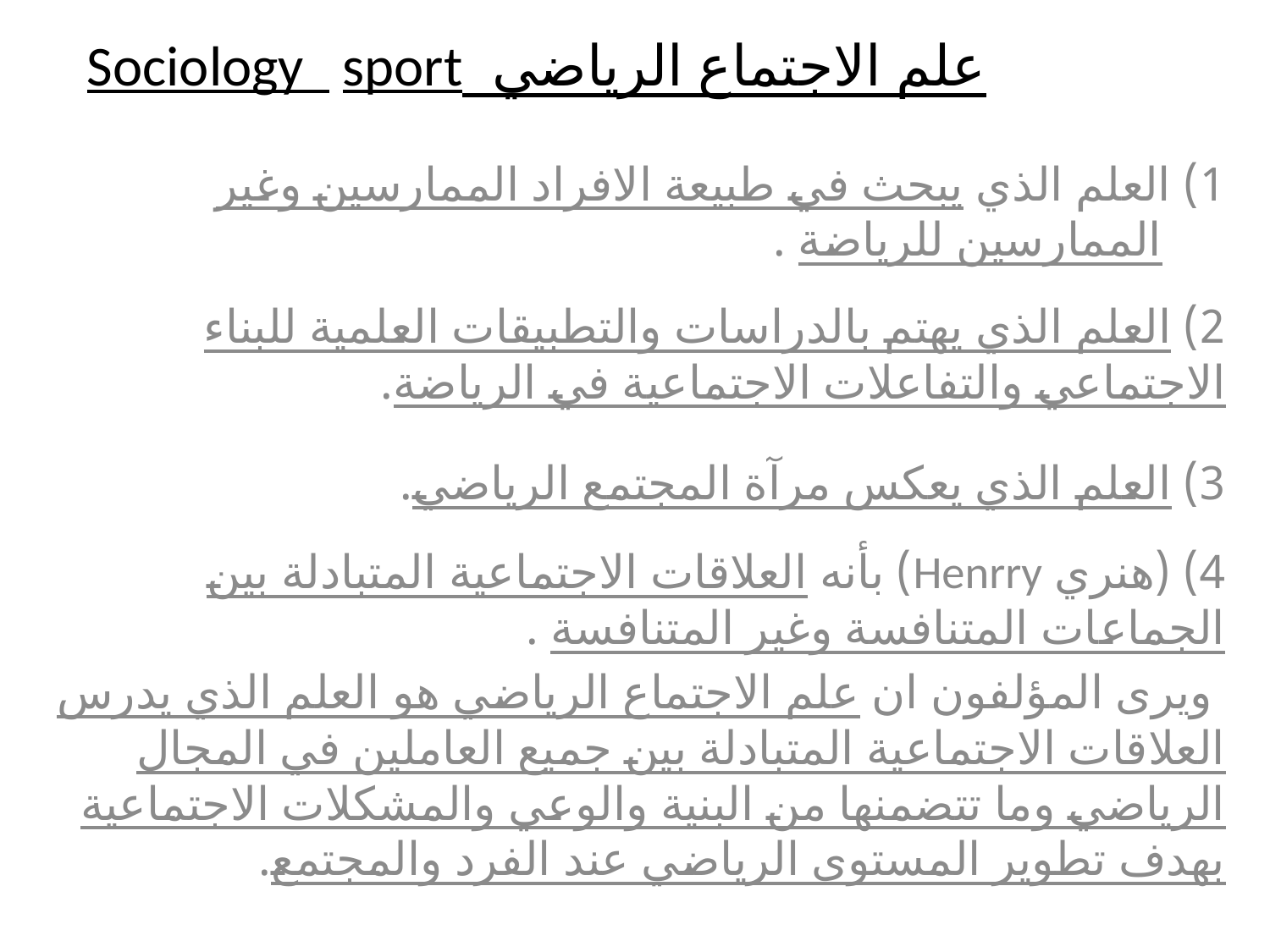

# علم الاجتماع الرياضي  Sociology   sport
1) العلم الذي يبحث في طبيعة الافراد الممارسين وغير الممارسين للرياضة .

2) العلم الذي يهتم بالدراسات والتطبيقات العلمية للبناء الاجتماعي والتفاعلات الاجتماعية في الرياضة.

3) العلم الذي يعكس مرآة المجتمع الرياضي.

4) (هنري Henrry) بأنه العلاقات الاجتماعية المتبادلة بين الجماعات المتنافسة وغير المتنافسة .
 ويرى المؤلفون ان علم الاجتماع الرياضي هو العلم الذي يدرس العلاقات الاجتماعية المتبادلة بين جميع العاملين في المجال الرياضي وما تتضمنها من البنية والوعي والمشكلات الاجتماعية بهدف تطوير المستوى الرياضي عند الفرد والمجتمع.